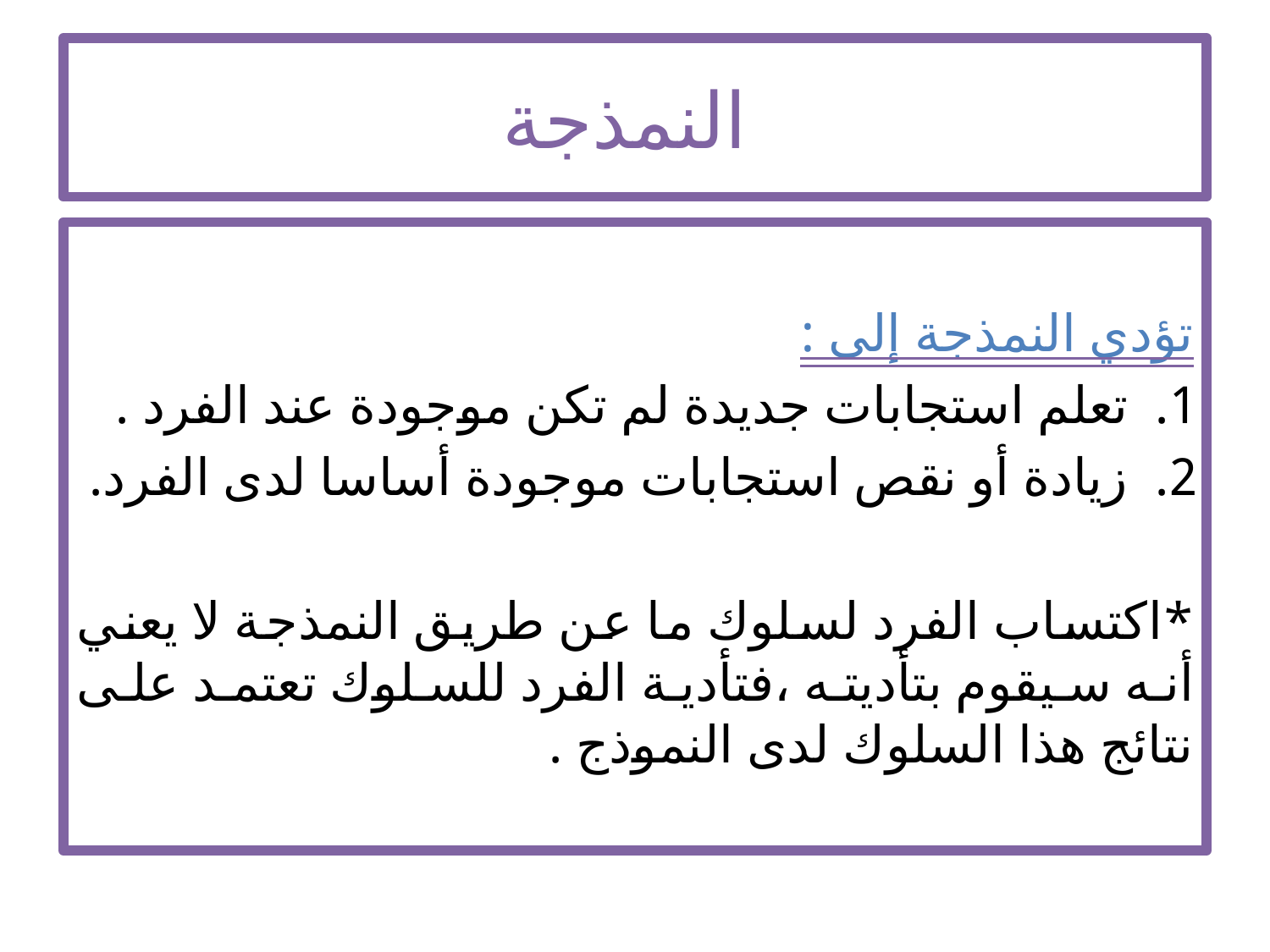

# النمذجة

تؤدي النمذجة إلى :
تعلم استجابات جديدة لم تكن موجودة عند الفرد .
زيادة أو نقص استجابات موجودة أساسا لدى الفرد.

*اكتساب الفرد لسلوك ما عن طريق النمذجة لا يعني أنه سيقوم بتأديته ،فتأدية الفرد للسلوك تعتمد على نتائج هذا السلوك لدى النموذج .